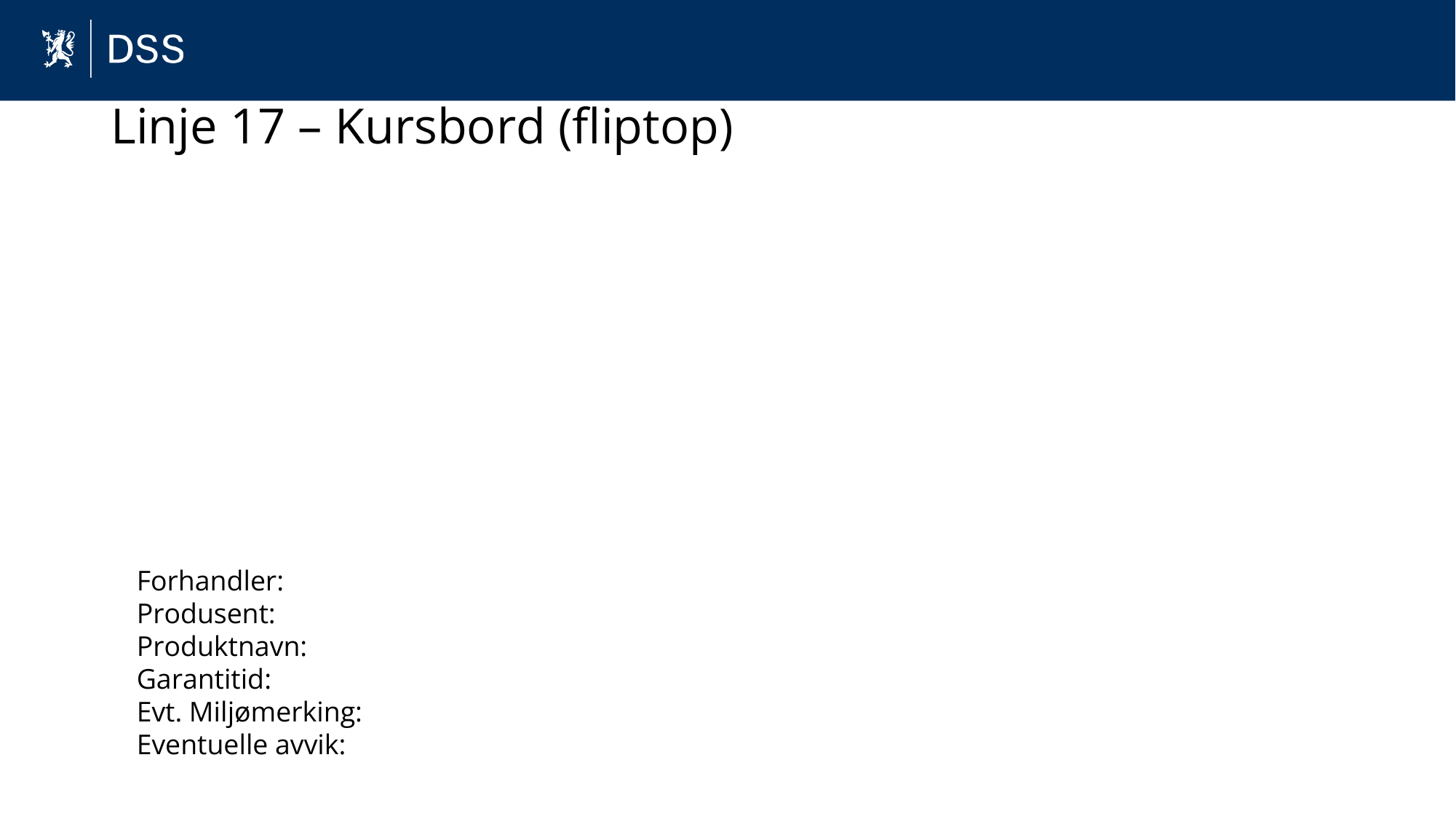

# Linje 17 – Kursbord (fliptop)
Forhandler:
Produsent:
Produktnavn:
Garantitid:
Evt. Miljømerking:
Eventuelle avvik: